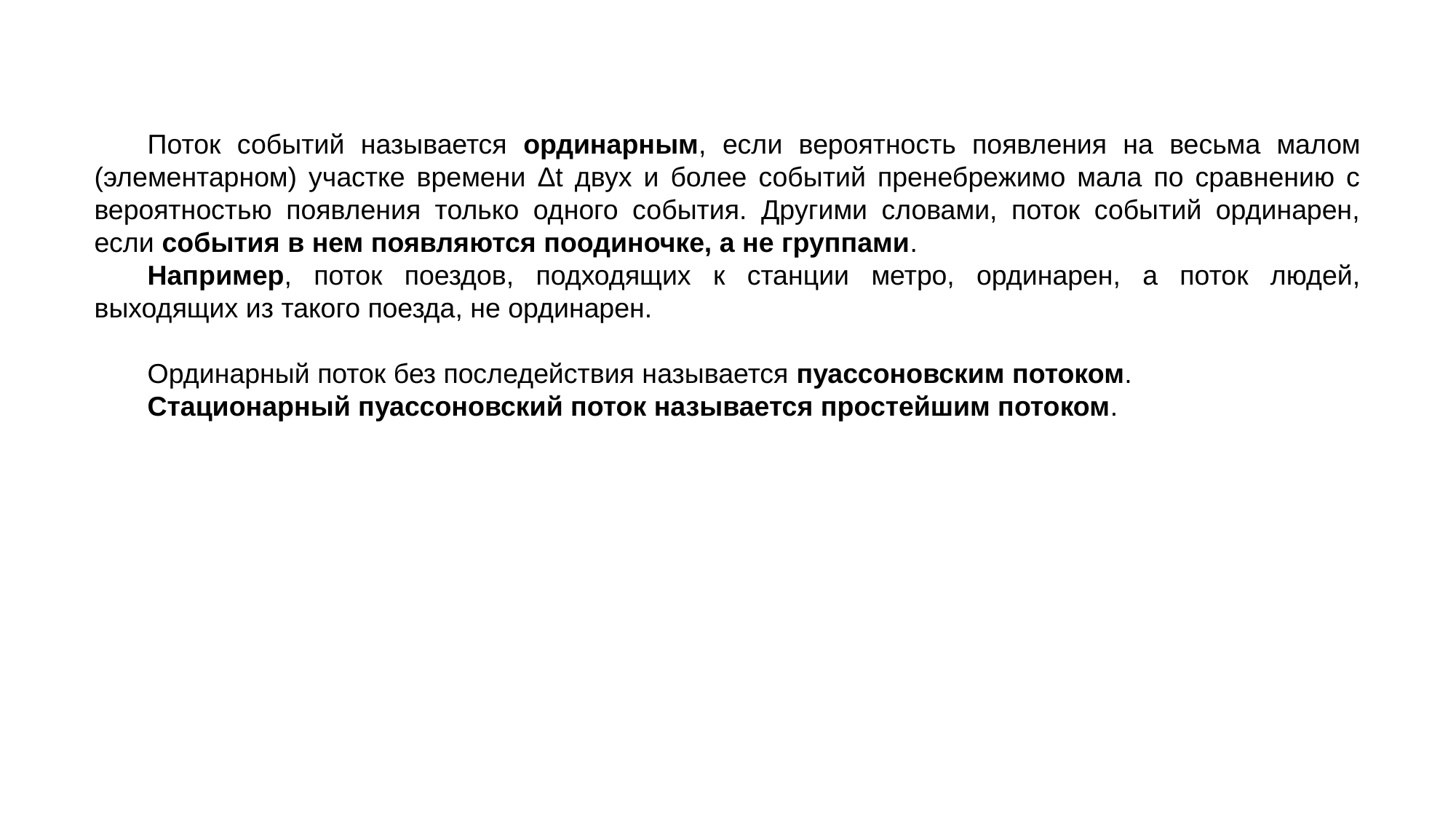

Поток событий называется ординарным, если вероятность появления на весьма малом (элементарном) участке времени Δt двух и более событий пренебрежимо мала по сравнению с вероятностью появления только одного события. Другими словами, поток событий ординарен, если события в нем появляются поодиночке, а не группами.
Например, поток поездов, подходящих к станции метро, ординарен, а поток людей, выходящих из такого поезда, не ординарен.

Ординарный поток без последействия называется пуассоновским потоком.
Стационарный пуассоновский поток называется простейшим потоком.